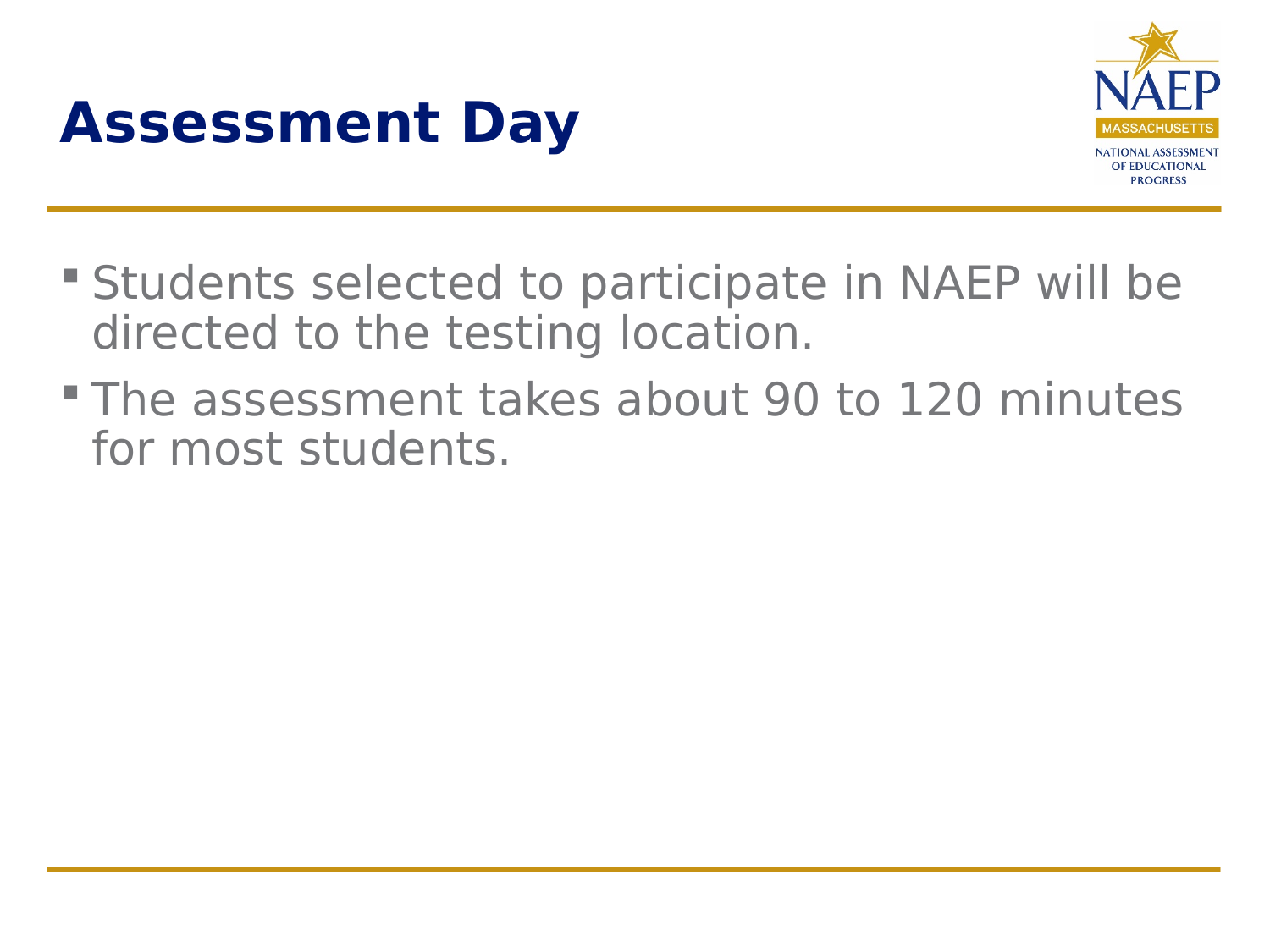

# Assessment Day
Students selected to participate in NAEP will be directed to the testing location.
The assessment takes about 90 to 120 minutes for most students.
30